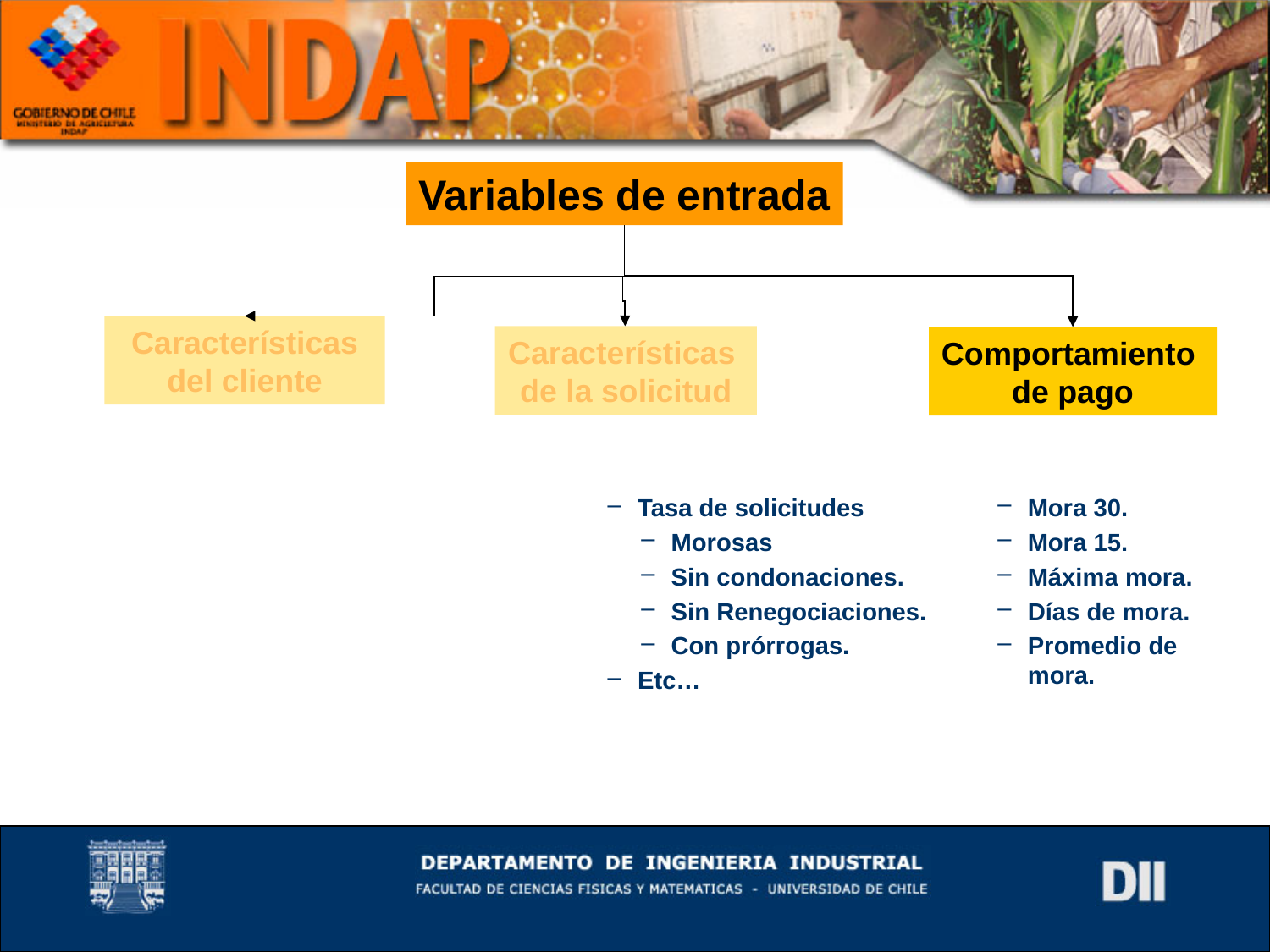

Variables de entrada
Características del cliente
Características
de la solicitud
Comportamiento
de pago
Tasa de solicitudes
Morosas
Sin condonaciones.
Sin Renegociaciones.
Con prórrogas.
Etc…
Mora 30.
Mora 15.
Máxima mora.
Días de mora.
Promedio de mora.